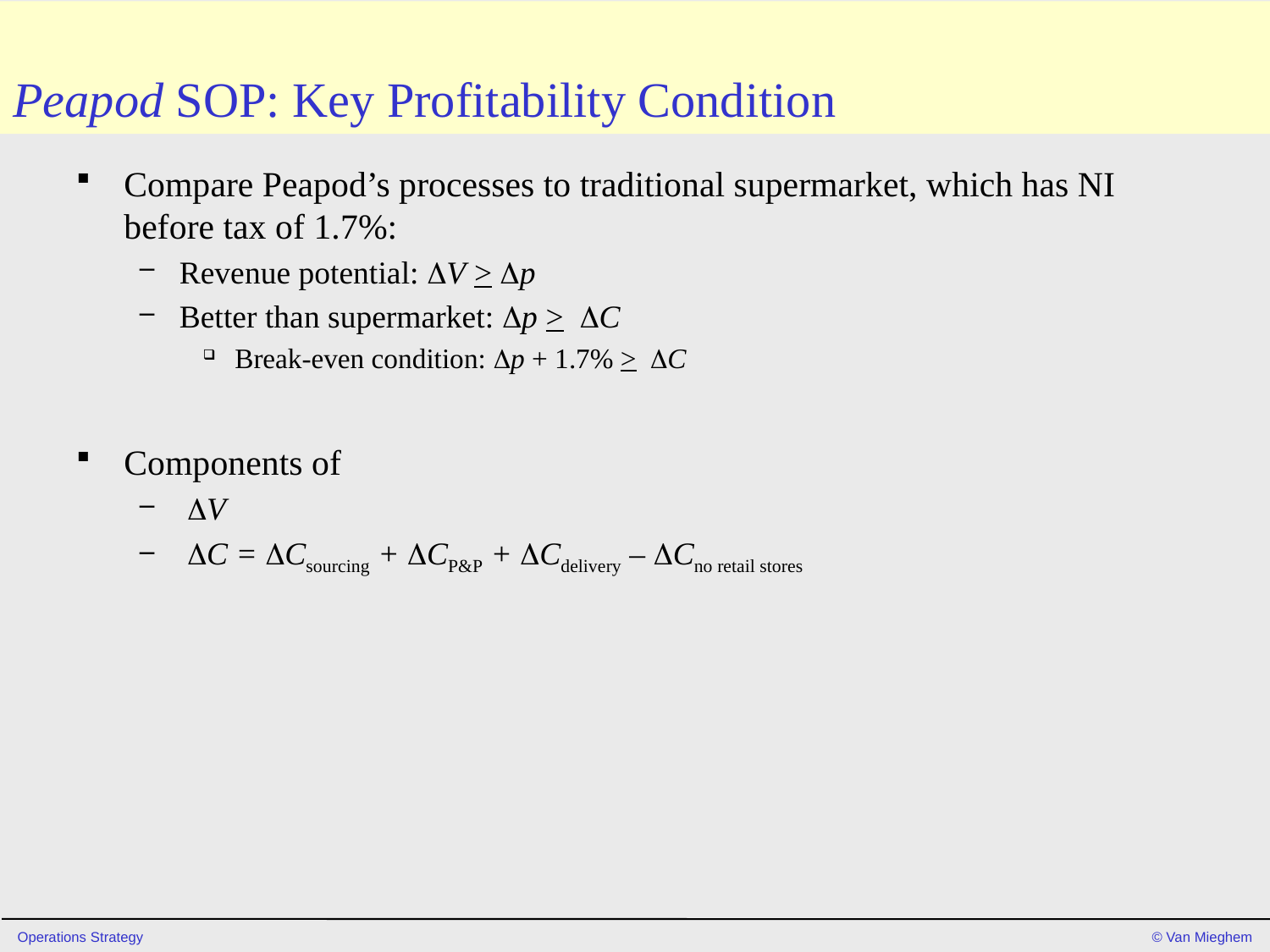

# Peapod SOP: Key Profitability Condition
Compare Peapod’s processes to traditional supermarket, which has NI before tax of 1.7%:
Revenue potential: ΔV > Δp
Better than supermarket: Δp >  ΔC
Break-even condition: Δp + 1.7% >  ΔC

Components of
 ΔV
 ΔC = ΔCsourcing + ΔCP&P + ΔCdelivery – ΔCno retail stores